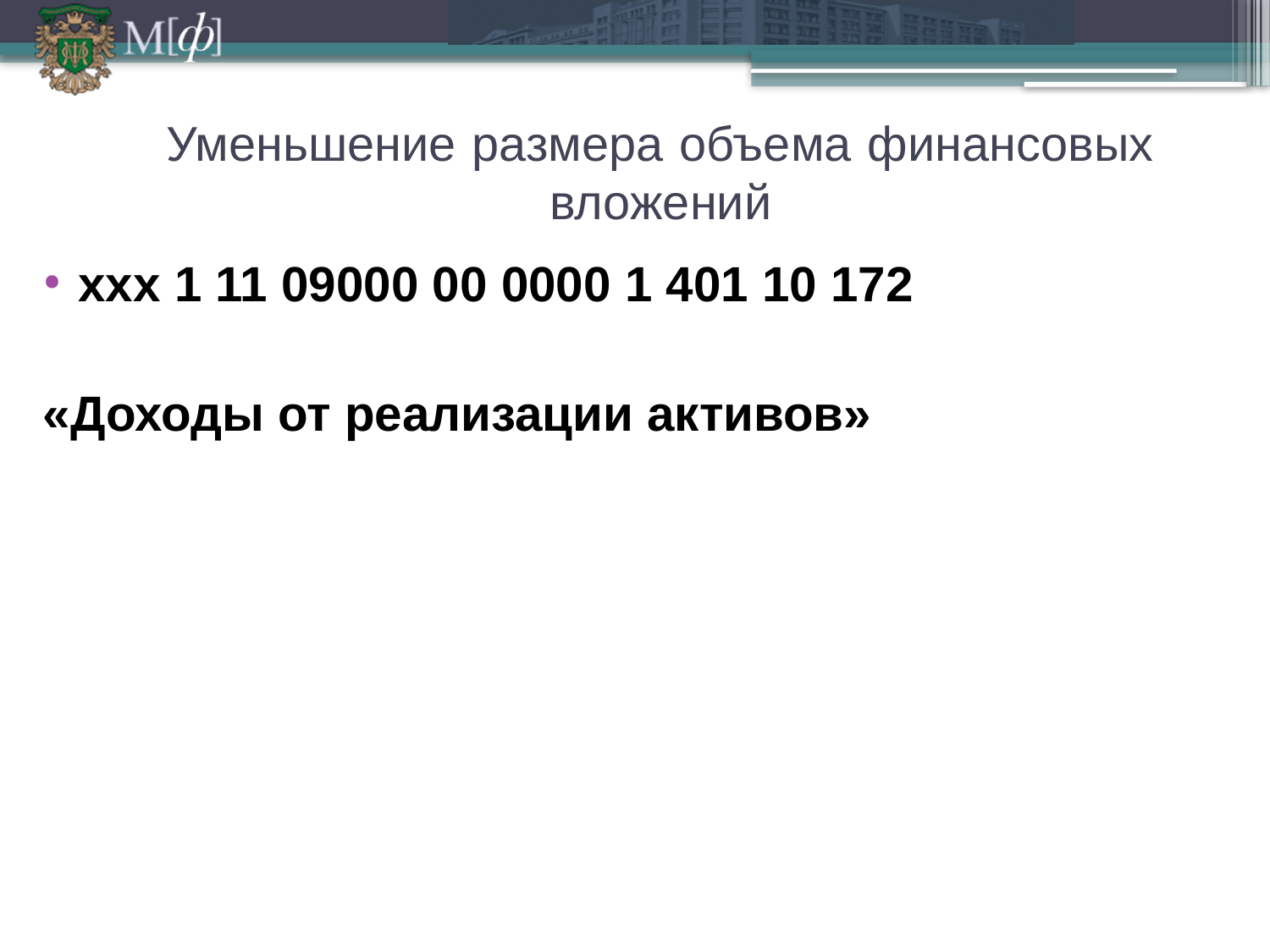

# Уменьшение размера объема финансовых вложений
ххх 1 11 09000 00 0000 1 401 10 172

«Доходы от реализации активов»